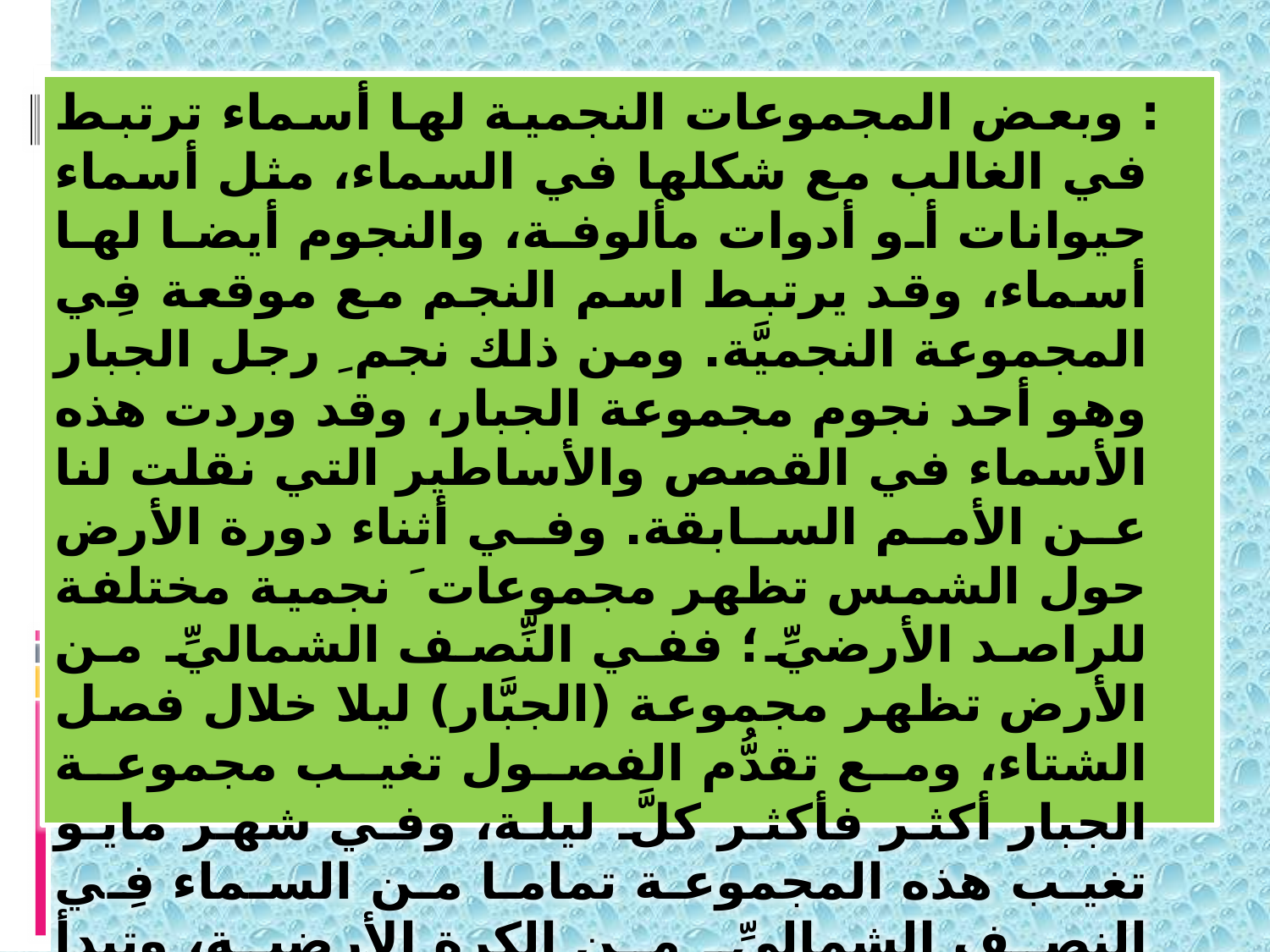

: وبعض المجموعات النجمية لها أسماء ترتبط في الغالب مع شكلها في السماء، مثل أسماء حيوانات أو أدوات مألوفة، والنجوم أيضا لها أسماء، وقد يرتبط اسم النجم مع موقعة فِي المجموعة النجميَّة. ومن ذلك نجم ِ رجل الجبار وهو أحد نجوم مجموعة الجبار، وقد وردت هذه الأسماء في القصص والأساطير التي نقلت لنا عن الأمم السابقة. وفي أثناء دورة الأرض حول الشمس تظهر مجموعات َ نجمية مختلفة للراصد الأرضيِّ؛ ففي النِّصف الشماليِّ من الأرض تظهر مجموعة (الجبَّار) ليلا خلال فصل الشتاء، ومع تقدُّم الفصول تغيب مجموعة الجبار أكثر فأكثر كلَّ ليلة، وفي شهر مايو تغيب هذه المجموعة تماما من السماء فِي النصف الشماليِّ من الكرة الأرضية، وتبدأ مجموعة (العقرب) في الظهور في شهر يونيو؛ أي أنَّه يمكنُنا معرفة الفصول الأربعة ومواعيدها من خلال مجموعات النجوم.